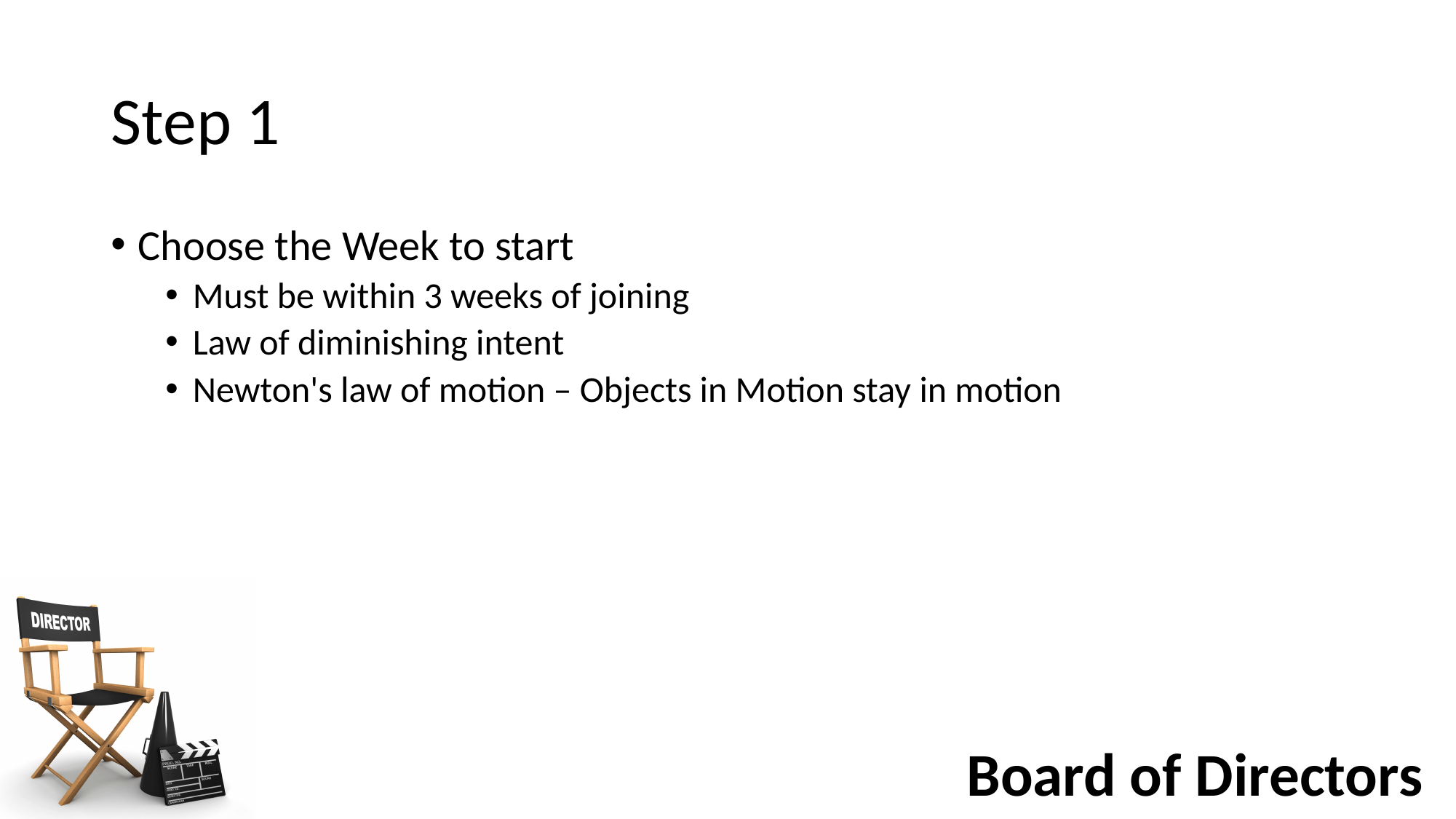

# Step 1
Choose the Week to start
Must be within 3 weeks of joining
Law of diminishing intent
Newton's law of motion – Objects in Motion stay in motion